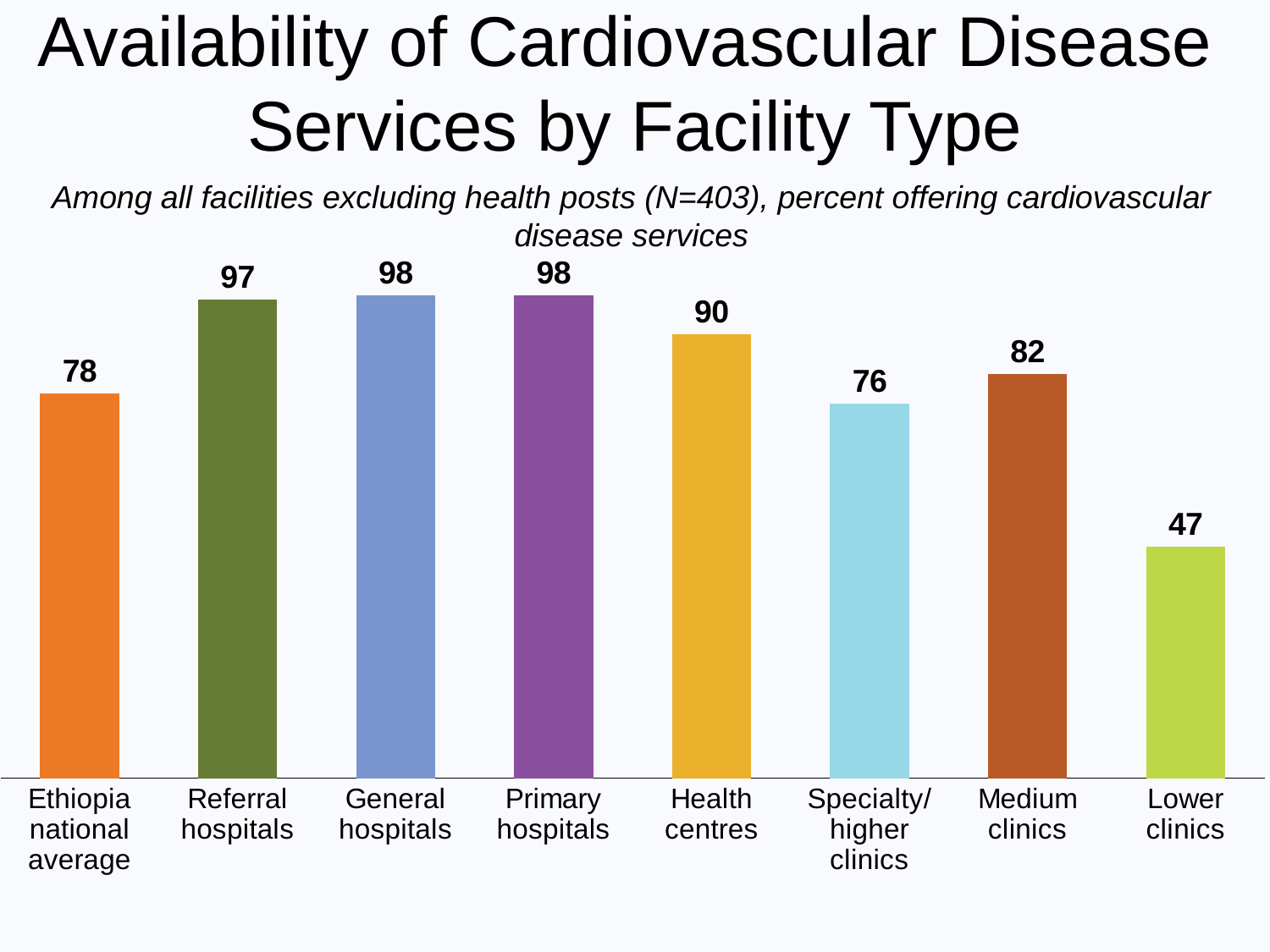

Availability of Cardiovascular Disease  Services by Facility Type
Among all facilities excluding health posts (N=403), percent offering cardiovascular disease services

### Chart

| Category | CVD |
|---|---|
| Ethiopia national average | 78.0 |
| Referral hospitals | 97.0 |
| General hospitals | 98.0 |
| Primary hospitals | 98.0 |
| Health centres | 90.0 |
| Specialty/ higher clinics | 76.0 |
| Medium clinics | 82.0 |
| Lower clinics | 47.0 |